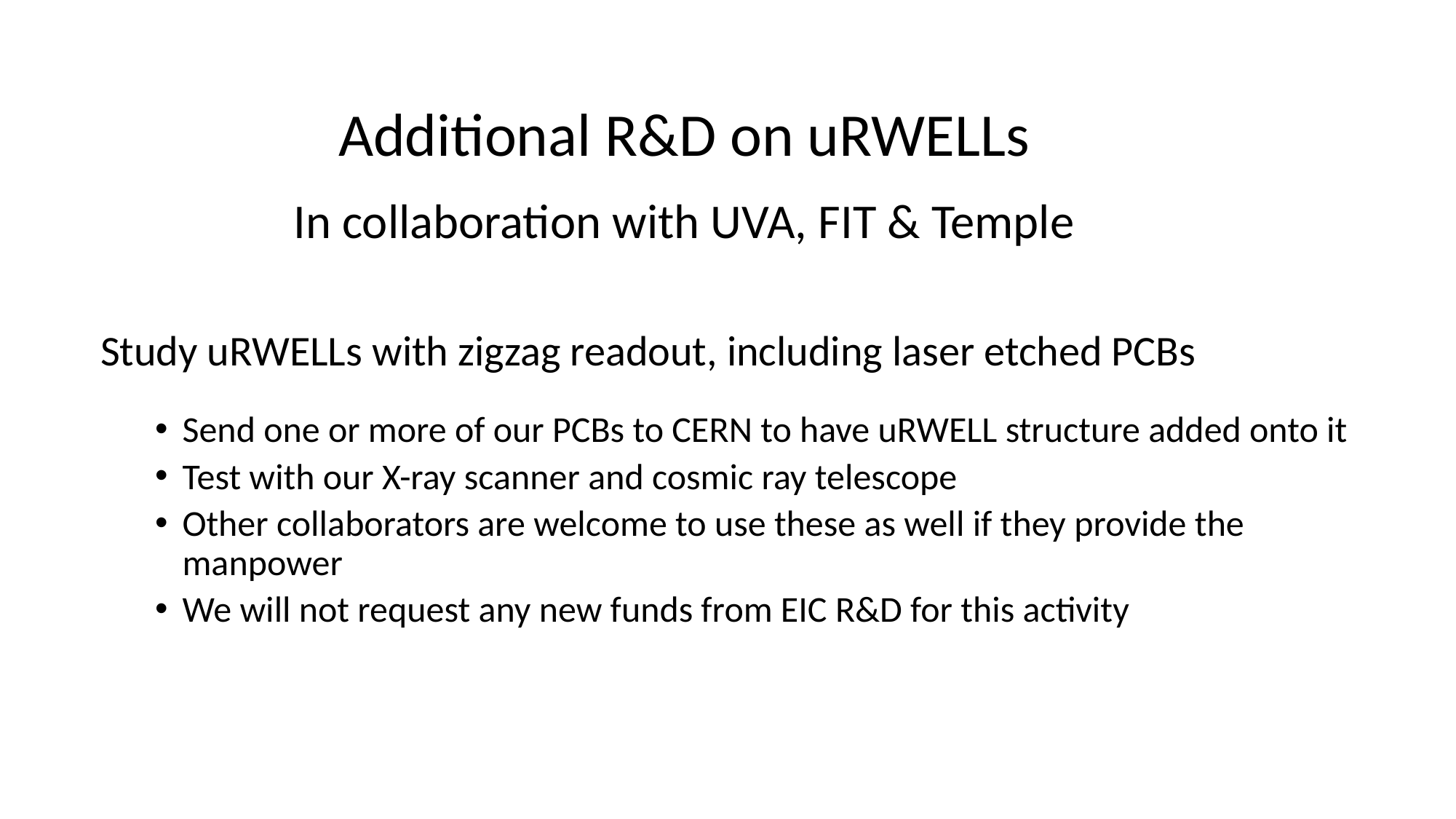

Additional R&D on uRWELLs

In collaboration with UVA, FIT & Temple
Study uRWELLs with zigzag readout, including laser etched PCBs

Send one or more of our PCBs to CERN to have uRWELL structure added onto it
Test with our X-ray scanner and cosmic ray telescope
Other collaborators are welcome to use these as well if they provide the manpower
We will not request any new funds from EIC R&D for this activity